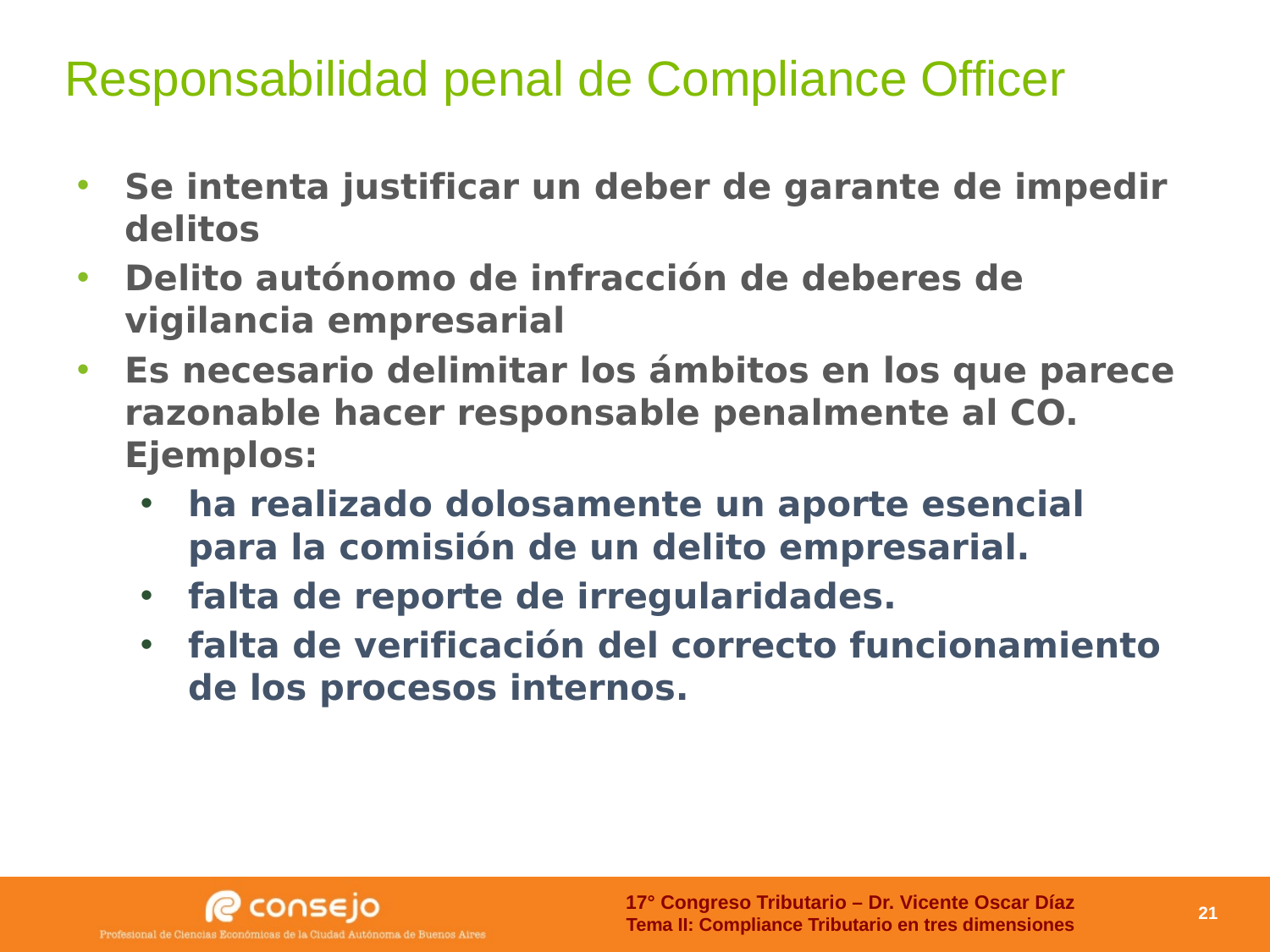

Responsabilidad penal de Compliance Officer

Se intenta justificar un deber de garante de impedir delitos
Delito autónomo de infracción de deberes de vigilancia empresarial
Es necesario delimitar los ámbitos en los que parece razonable hacer responsable penalmente al CO. Ejemplos:
ha realizado dolosamente un aporte esencial para la comisión de un delito empresarial.
falta de reporte de irregularidades.
falta de verificación del correcto funcionamiento de los procesos internos.